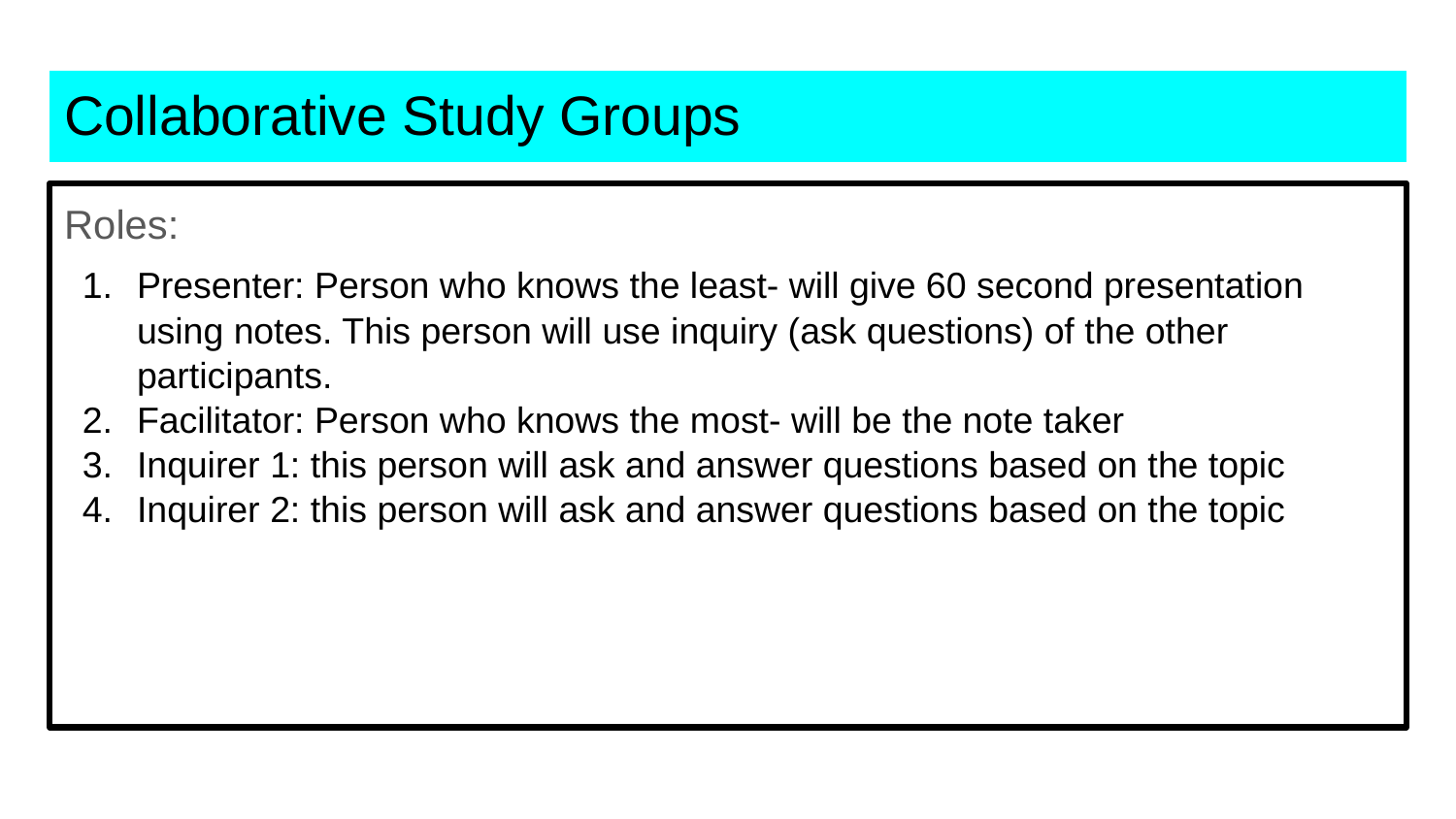

# Collaborative Study Groups
Roles:
Presenter: Person who knows the least- will give 60 second presentation using notes. This person will use inquiry (ask questions) of the other participants.
Facilitator: Person who knows the most- will be the note taker
Inquirer 1: this person will ask and answer questions based on the topic
Inquirer 2: this person will ask and answer questions based on the topic